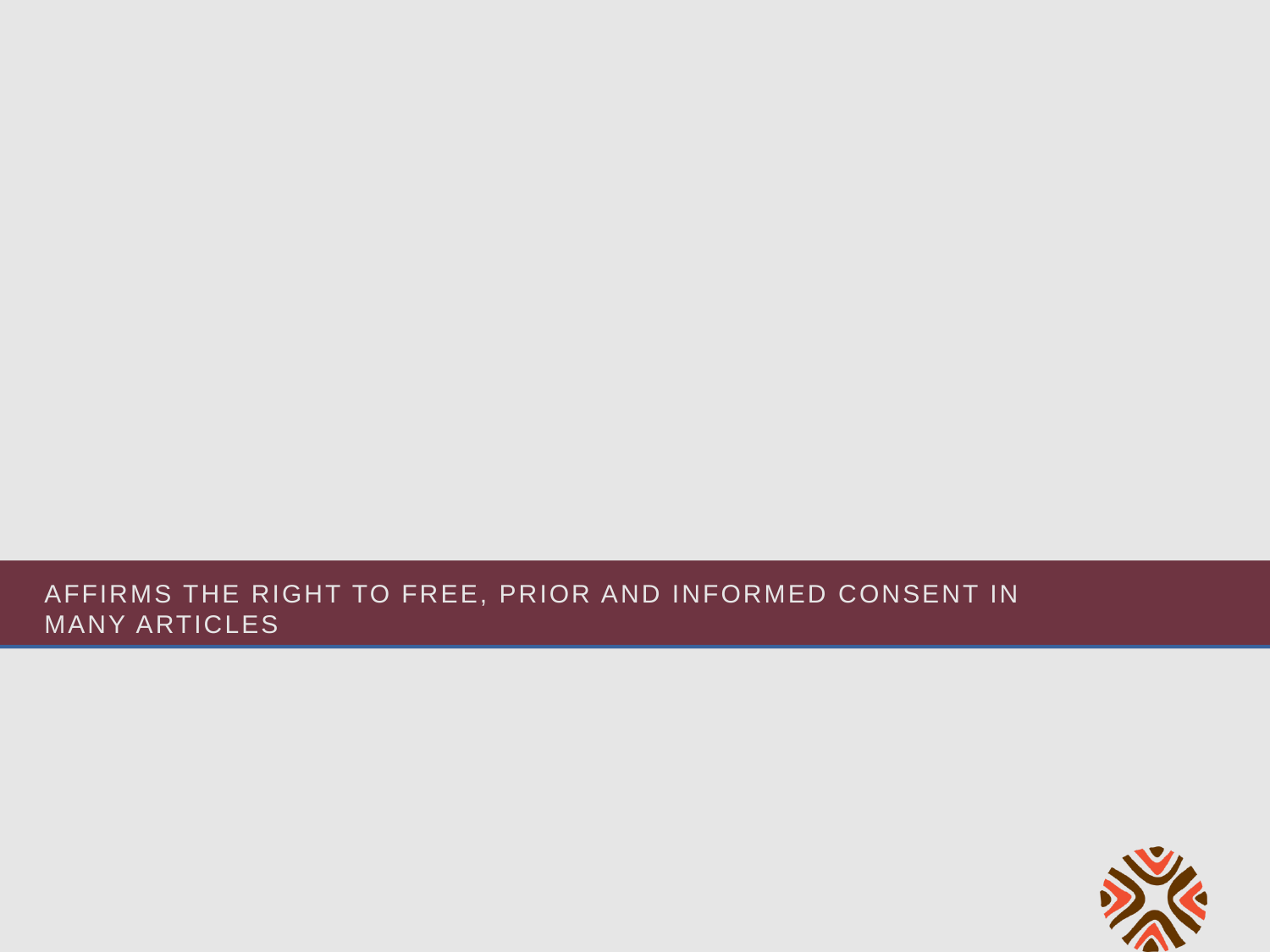

# Affirms the Right to Free, Prior and Informed Consent in Many Articles